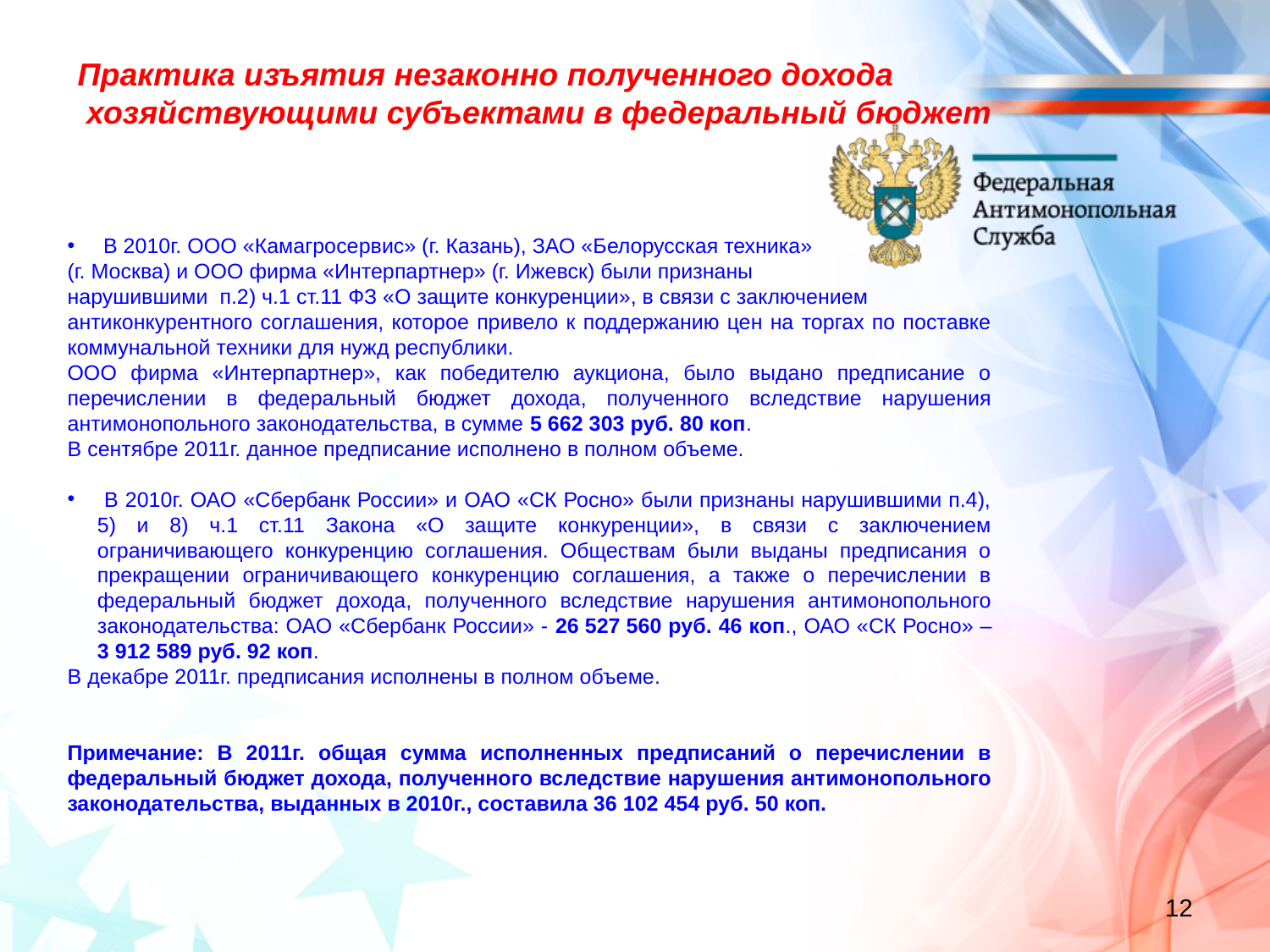

Практика изъятия незаконно полученного дохода
 хозяйствующими субъектами в федеральный бюджет
 В 2010г. ООО «Камагросервис» (г. Казань), ЗАО «Белорусская техника»
(г. Москва) и ООО фирма «Интерпартнер» (г. Ижевск) были признаны
нарушившими  п.2) ч.1 ст.11 ФЗ «О защите конкуренции», в связи с заключением
антиконкурентного соглашения, которое привело к поддержанию цен на торгах по поставке коммунальной техники для нужд республики.
ООО фирма «Интерпартнер», как победителю аукциона, было выдано предписание о перечислении в федеральный бюджет дохода, полученного вследствие нарушения антимонопольного законодательства, в сумме 5 662 303 руб. 80 коп.
В сентябре 2011г. данное предписание исполнено в полном объеме.

 В 2010г. ОАО «Сбербанк России» и ОАО «СК Росно» были признаны нарушившими п.4), 5) и 8) ч.1 ст.11 Закона «О защите конкуренции», в связи с заключением ограничивающего конкуренцию соглашения. Обществам были выданы предписания о прекращении ограничивающего конкуренцию соглашения, а также о перечислении в федеральный бюджет дохода, полученного вследствие нарушения антимонопольного законодательства: ОАО «Сбербанк России» - 26 527 560 руб. 46 коп., ОАО «СК Росно» – 3 912 589 руб. 92 коп.
В декабре 2011г. предписания исполнены в полном объеме.

Примечание: В 2011г. общая сумма исполненных предписаний о перечислении в федеральный бюджет дохода, полученного вследствие нарушения антимонопольного законодательства, выданных в 2010г., составила 36 102 454 руб. 50 коп.

12